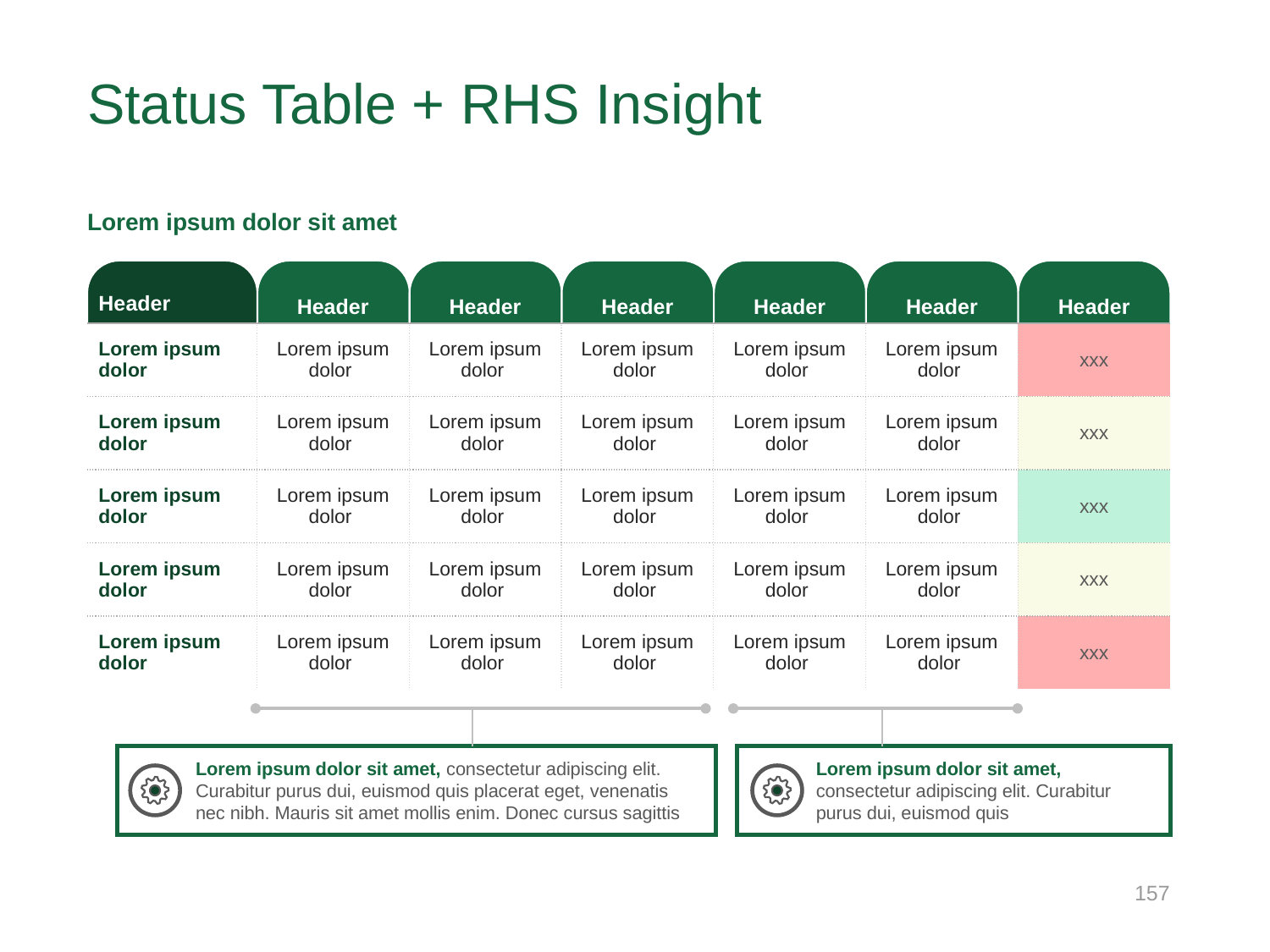

# Status Table + RHS Insight
Lorem ipsum dolor sit amet

| Header | Header | Header | Header | Header | Header | Header |
| --- | --- | --- | --- | --- | --- | --- |
| Lorem ipsum dolor | Lorem ipsum dolor | Lorem ipsum dolor | Lorem ipsum dolor | Lorem ipsum dolor | Lorem ipsum dolor | xxx |
| Lorem ipsum dolor | Lorem ipsum dolor | Lorem ipsum dolor | Lorem ipsum dolor | Lorem ipsum dolor | Lorem ipsum dolor | xxx |
| Lorem ipsum dolor | Lorem ipsum dolor | Lorem ipsum dolor | Lorem ipsum dolor | Lorem ipsum dolor | Lorem ipsum dolor | xxx |
| Lorem ipsum dolor | Lorem ipsum dolor | Lorem ipsum dolor | Lorem ipsum dolor | Lorem ipsum dolor | Lorem ipsum dolor | xxx |
| Lorem ipsum dolor | Lorem ipsum dolor | Lorem ipsum dolor | Lorem ipsum dolor | Lorem ipsum dolor | Lorem ipsum dolor | xxx |
Lorem ipsum dolor sit amet, consectetur adipiscing elit. Curabitur purus dui, euismod quis placerat eget, venenatis nec nibh. Mauris sit amet mollis enim. Donec cursus sagittis
Lorem ipsum dolor sit amet, consectetur adipiscing elit. Curabitur purus dui, euismod quis

157